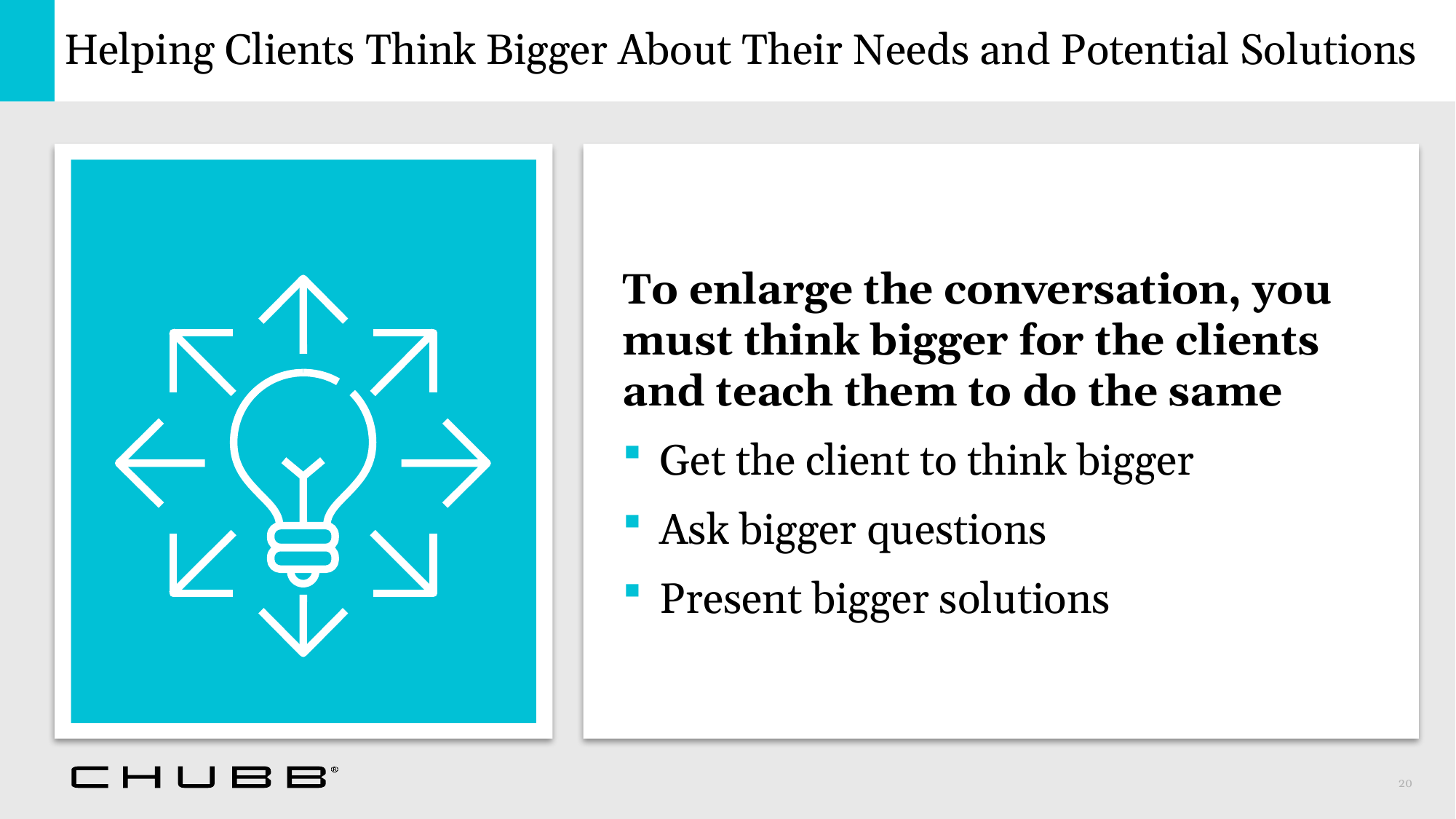

# Helping Clients Think Bigger About Their Needs and Potential Solutions

To enlarge the conversation, you must think bigger for the clients and teach them to do the same
Get the client to think bigger
Ask bigger questions
Present bigger solutions

20